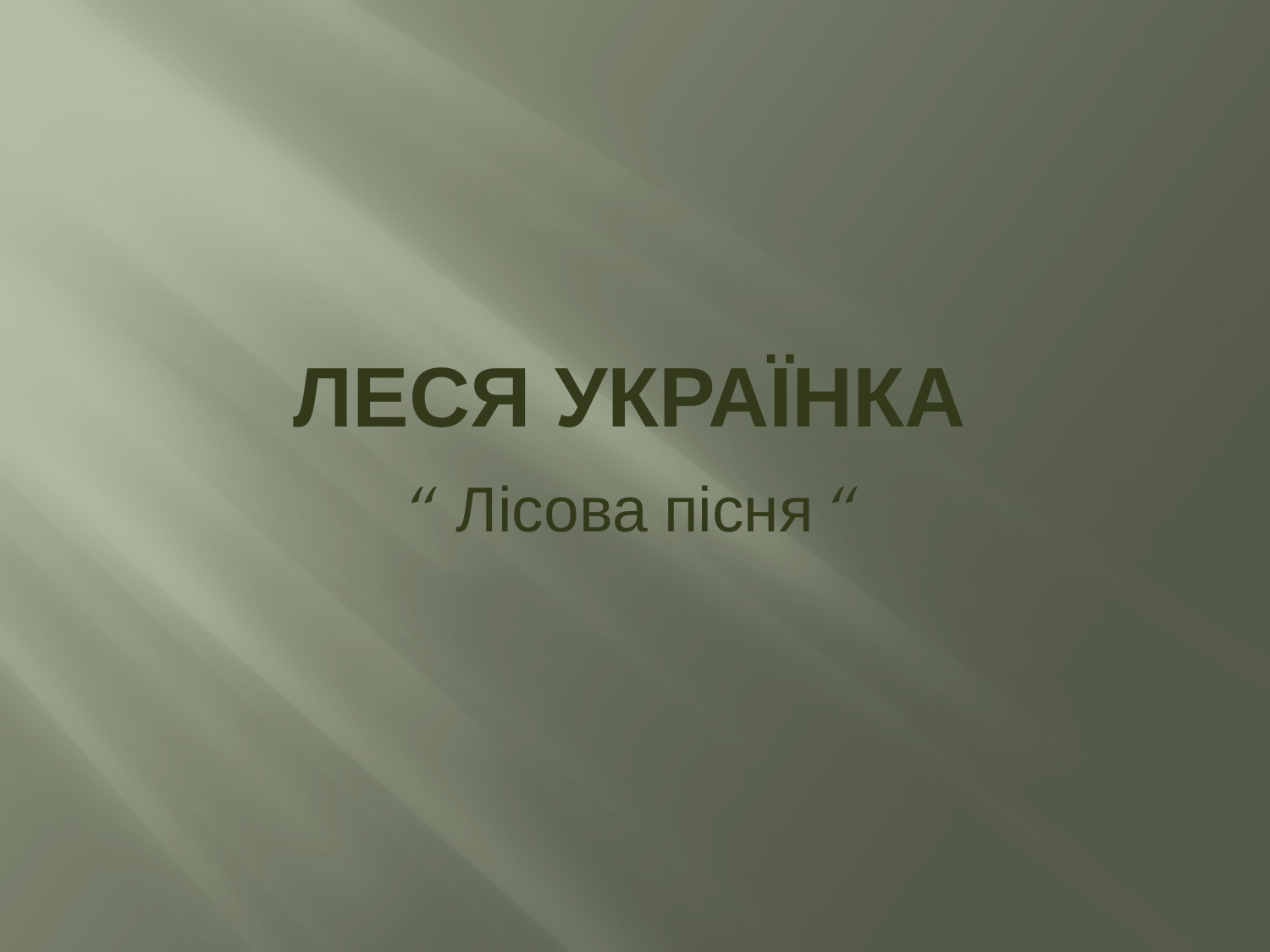

# Леся Українка
“ Лісова пісня “